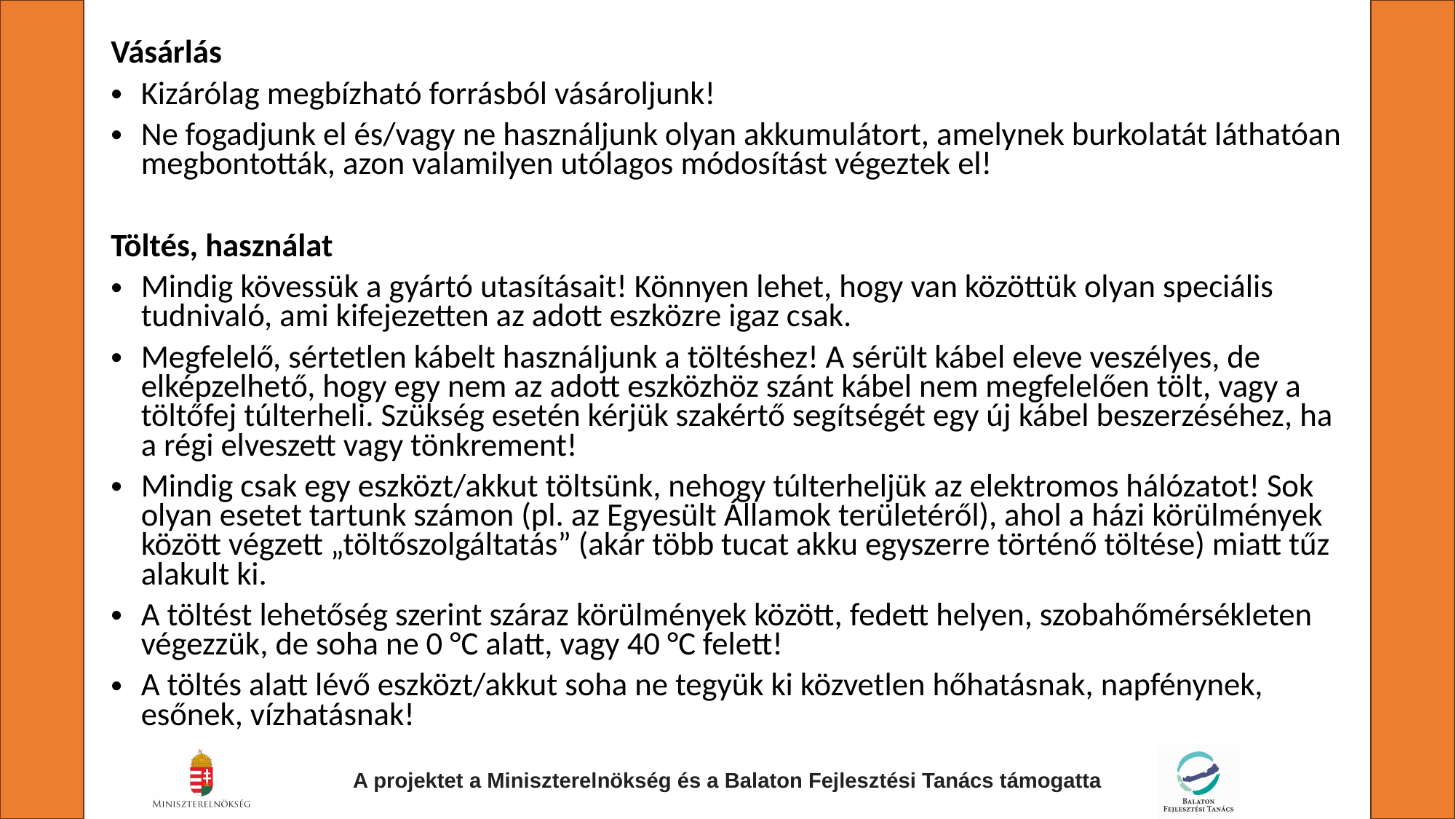

Vásárlás
Kizárólag megbízható forrásból vásároljunk!
Ne fogadjunk el és/vagy ne használjunk olyan akkumulátort, amelynek burkolatát láthatóan megbontották, azon valamilyen utólagos módosítást végeztek el!

Töltés, használat
Mindig kövessük a gyártó utasításait! Könnyen lehet, hogy van közöttük olyan speciális tudnivaló, ami kifejezetten az adott eszközre igaz csak.
Megfelelő, sértetlen kábelt használjunk a töltéshez! A sérült kábel eleve veszélyes, de elképzelhető, hogy egy nem az adott eszközhöz szánt kábel nem megfelelően tölt, vagy a töltőfej túlterheli. Szükség esetén kérjük szakértő segítségét egy új kábel beszerzéséhez, ha a régi elveszett vagy tönkrement!
Mindig csak egy eszközt/akkut töltsünk, nehogy túlterheljük az elektromos hálózatot! Sok olyan esetet tartunk számon (pl. az Egyesült Államok területéről), ahol a házi körülmények között végzett „töltőszolgáltatás” (akár több tucat akku egyszerre történő töltése) miatt tűz alakult ki.
A töltést lehetőség szerint száraz körülmények között, fedett helyen, szobahőmérsékleten végezzük, de soha ne 0 °C alatt, vagy 40 °C felett!
A töltés alatt lévő eszközt/akkut soha ne tegyük ki közvetlen hőhatásnak, napfénynek, esőnek, vízhatásnak!